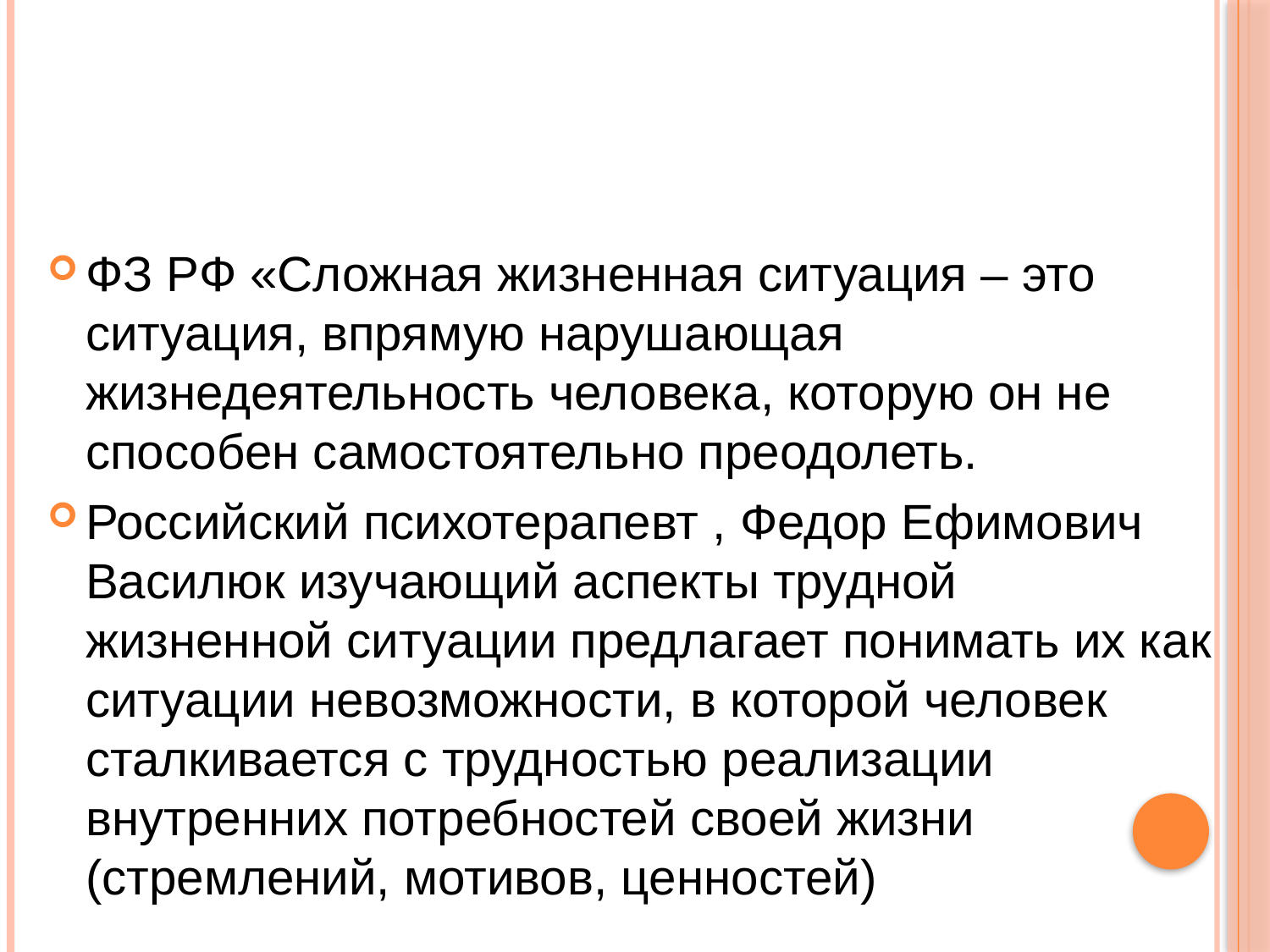

#
ФЗ РФ «Сложная жизненная ситуация – это ситуация, впрямую нарушающая жизнедеятельность человека, которую он не способен самостоятельно преодолеть.
Российский психотерапевт , Федор Ефимович Василюк изучающий аспекты трудной жизненной ситуации предлагает понимать их как ситуации невозможности, в которой человек  сталкивается с трудностью реализации внутренних потребностей своей жизни (стремлений, мотивов, ценностей)